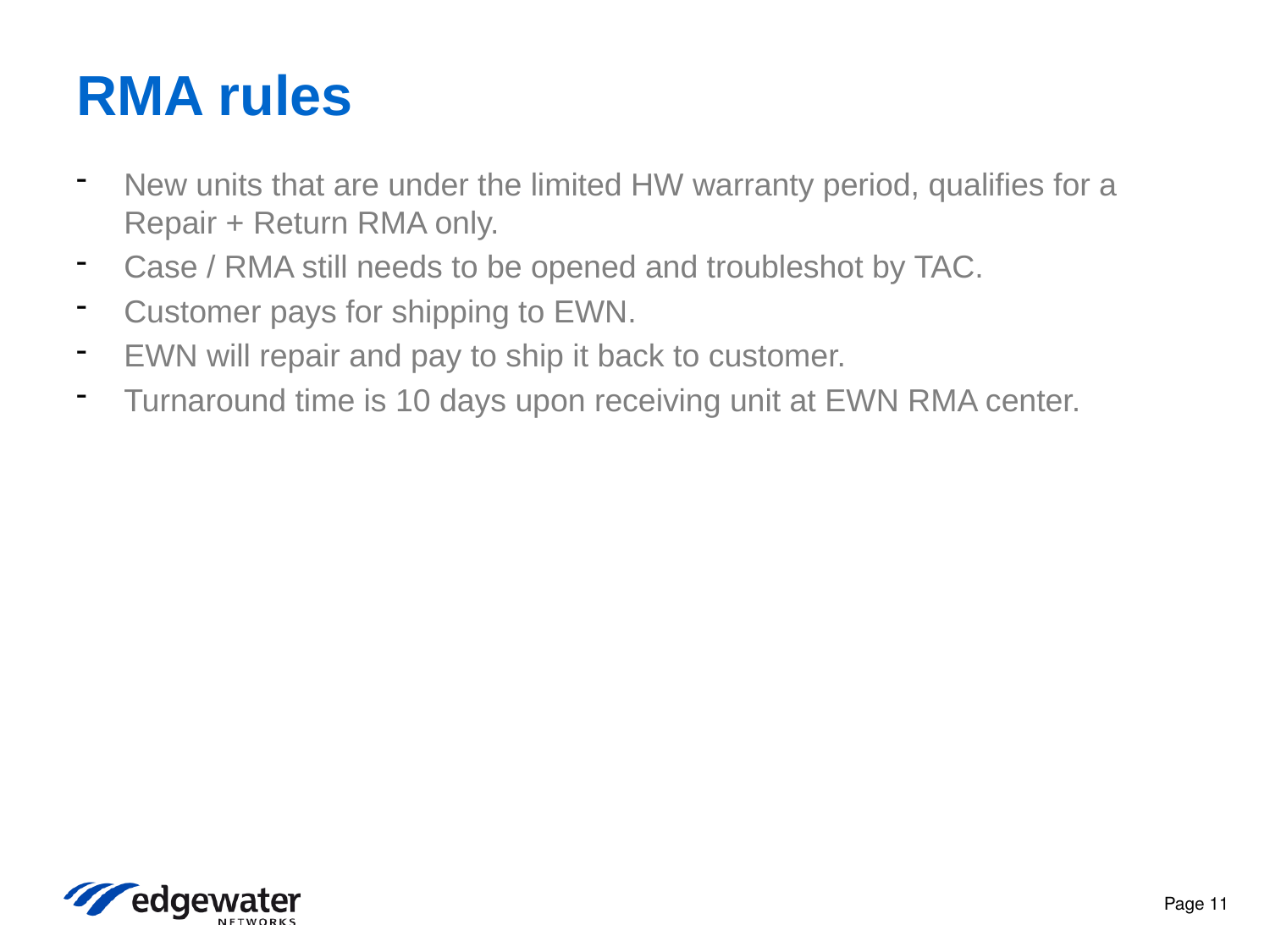

# RMA rules
New units that are under the limited HW warranty period, qualifies for a Repair + Return RMA only.
Case / RMA still needs to be opened and troubleshot by TAC.
Customer pays for shipping to EWN.
EWN will repair and pay to ship it back to customer.
Turnaround time is 10 days upon receiving unit at EWN RMA center.